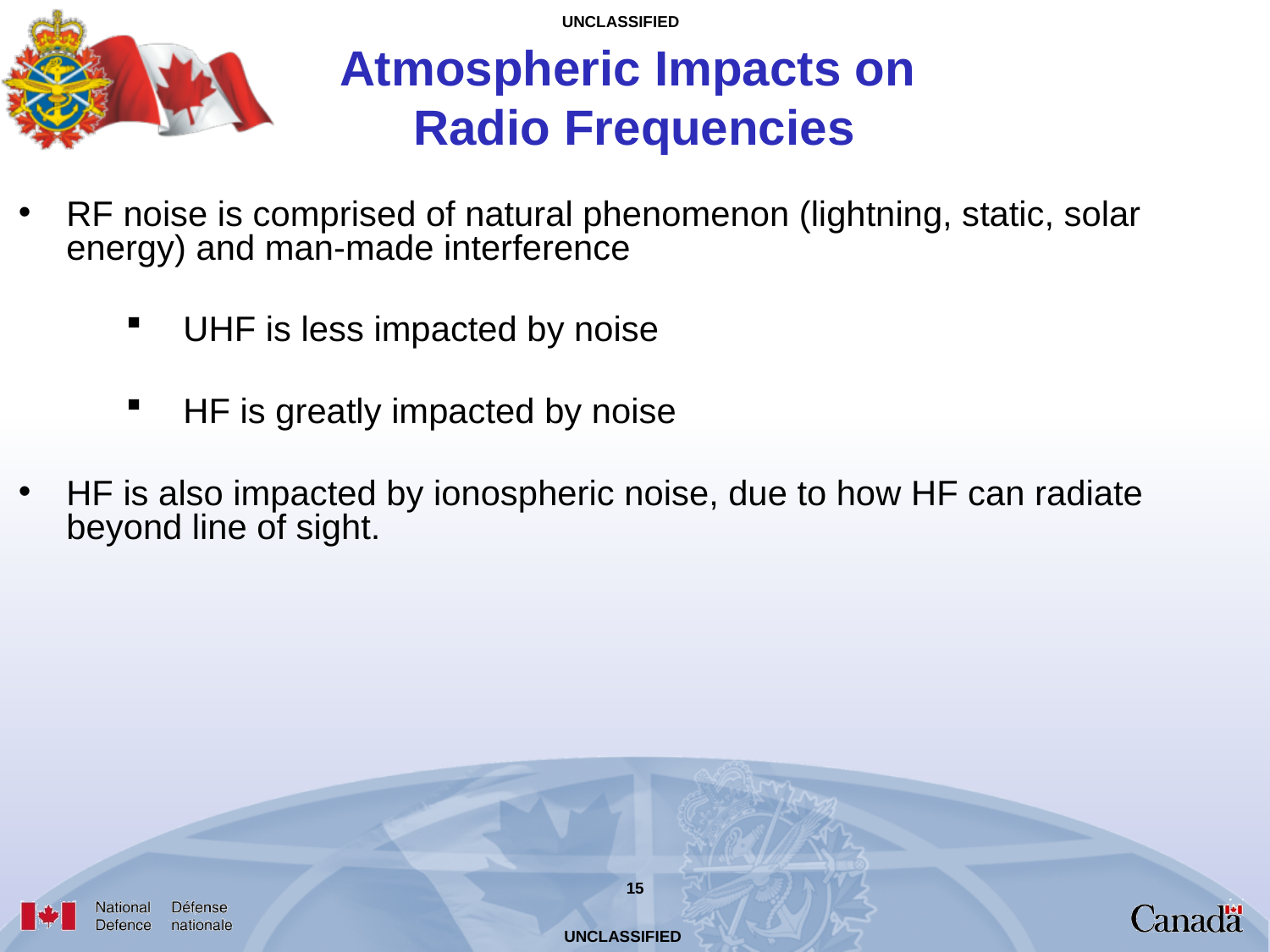

Atmospheric Impacts on
Radio Frequencies
RF noise is comprised of natural phenomenon (lightning, static, solar energy) and man-made interference

 UHF is less impacted by noise

 HF is greatly impacted by noise

HF is also impacted by ionospheric noise, due to how HF can radiate beyond line of sight.